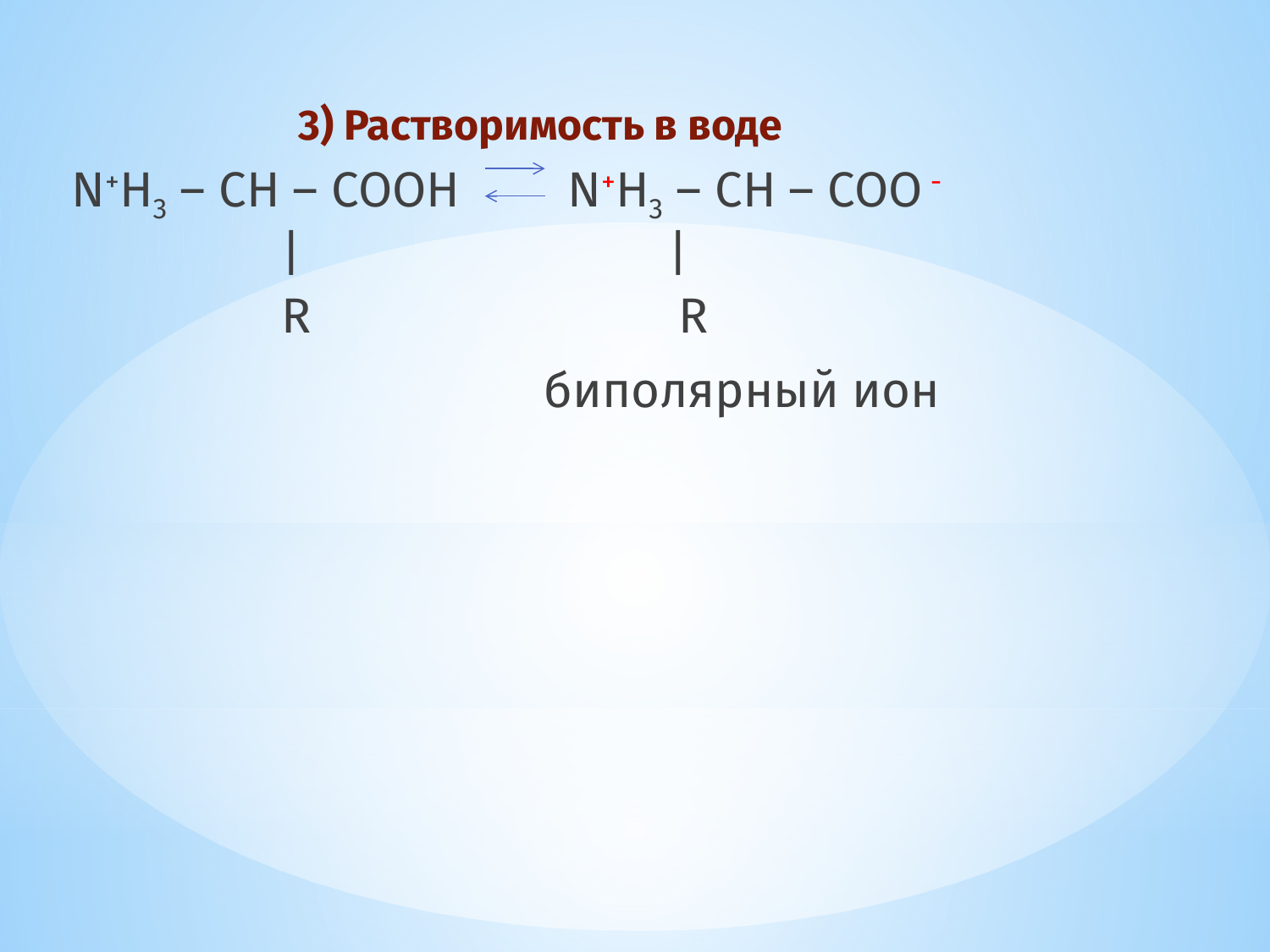

3) Растворимость в воде
    N+H3 – CH – COOH         N+H3 – CH – COO -
                    |                            |
                    R                            R
                                        биполярный ион
#